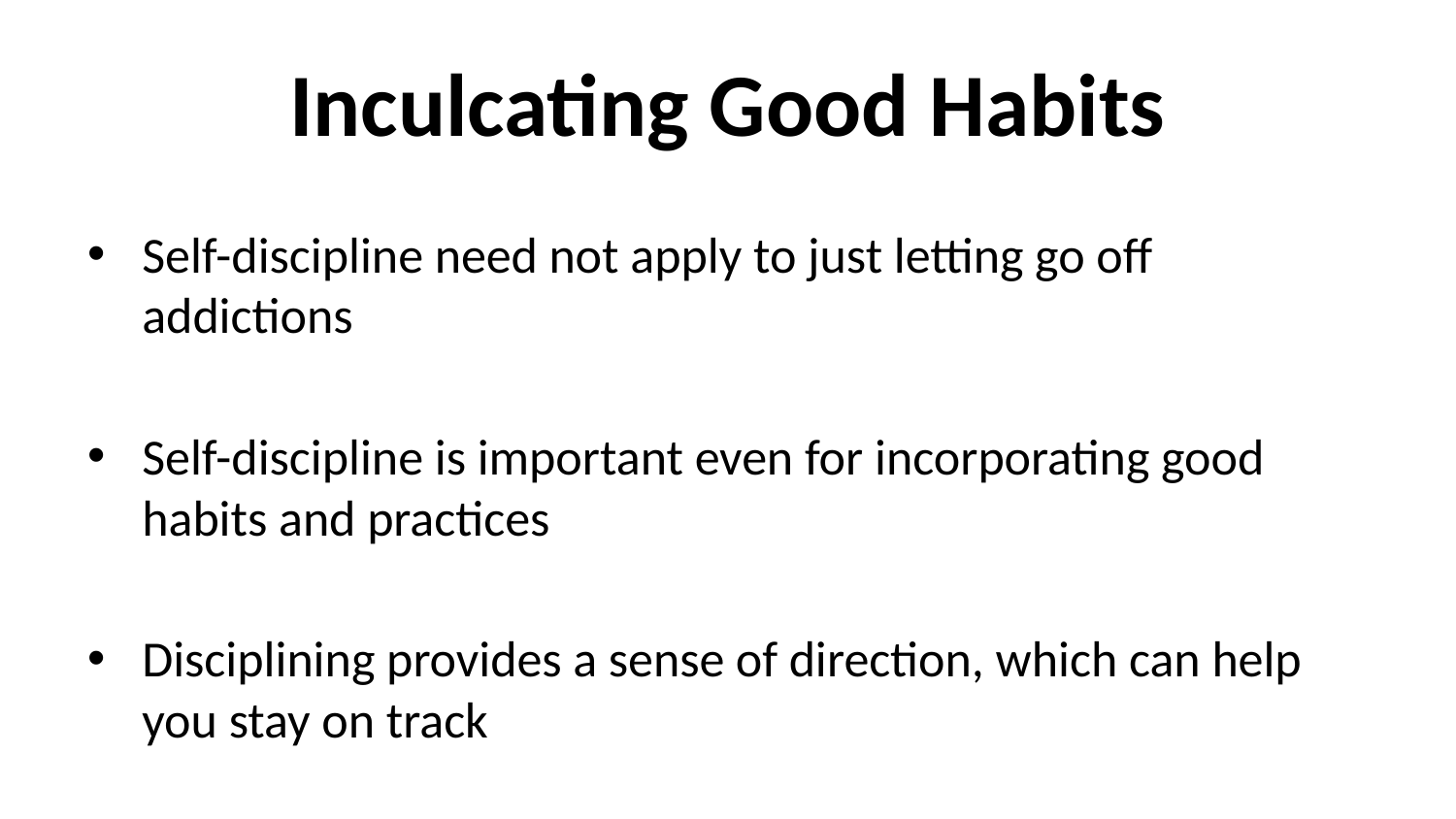

# Inculcating Good Habits
Self-discipline need not apply to just letting go off addictions

Self-discipline is important even for incorporating good habits and practices

Disciplining provides a sense of direction, which can help you stay on track